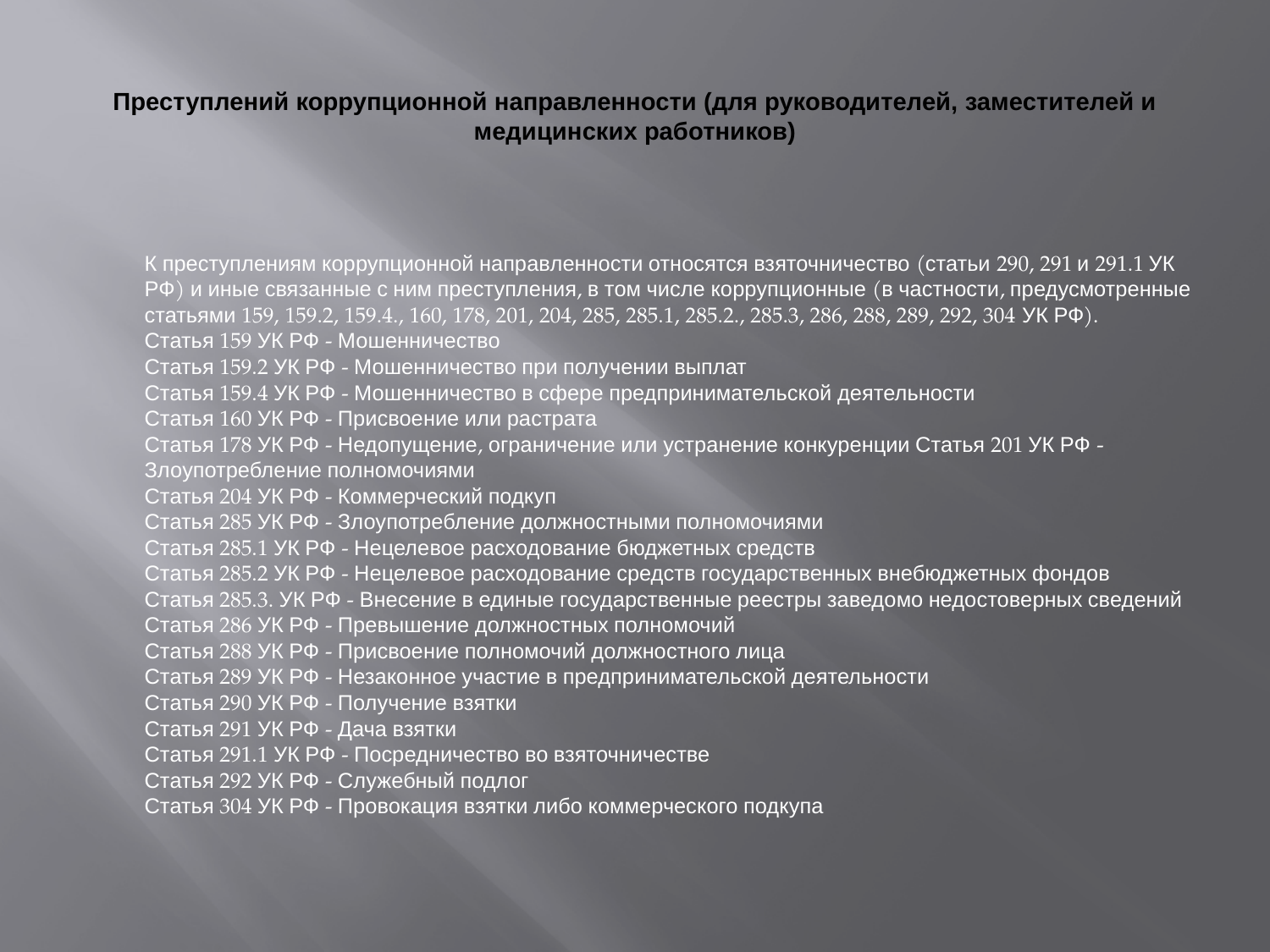

# Преступлений коррупционной направленности (для руководителей, заместителей и медицинских работников)
К преступлениям коррупционной направленности относятся взяточничество (статьи 290, 291 и 291.1 УК РФ) и иные связанные с ним преступления, в том числе коррупционные (в частности, предусмотренные статьями 159, 159.2, 159.4., 160, 178, 201, 204, 285, 285.1, 285.2., 285.3, 286, 288, 289, 292, 304 УК РФ).
Статья 159 УК РФ - Мошенничество
Статья 159.2 УК РФ - Мошенничество при получении выплат
Статья 159.4 УК РФ - Мошенничество в сфере предпринимательской деятельности
Статья 160 УК РФ - Присвоение или растрата
Статья 178 УК РФ - Недопущение, ограничение или устранение конкуренции Статья 201 УК РФ - Злоупотребление полномочиями
Статья 204 УК РФ - Коммерческий подкуп
Статья 285 УК РФ - Злоупотребление должностными полномочиями
Статья 285.1 УК РФ - Нецелевое расходование бюджетных средств
Статья 285.2 УК РФ - Нецелевое расходование средств государственных внебюджетных фондов
Статья 285.3. УК РФ - Внесение в единые государственные реестры заведомо недостоверных сведений
Статья 286 УК РФ - Превышение должностных полномочий
Статья 288 УК РФ - Присвоение полномочий должностного лица
Статья 289 УК РФ - Незаконное участие в предпринимательской деятельности
Статья 290 УК РФ - Получение взятки
Статья 291 УК РФ - Дача взятки
Статья 291.1 УК РФ - Посредничество во взяточничестве
Статья 292 УК РФ - Служебный подлог
Статья 304 УК РФ - Провокация взятки либо коммерческого подкупа